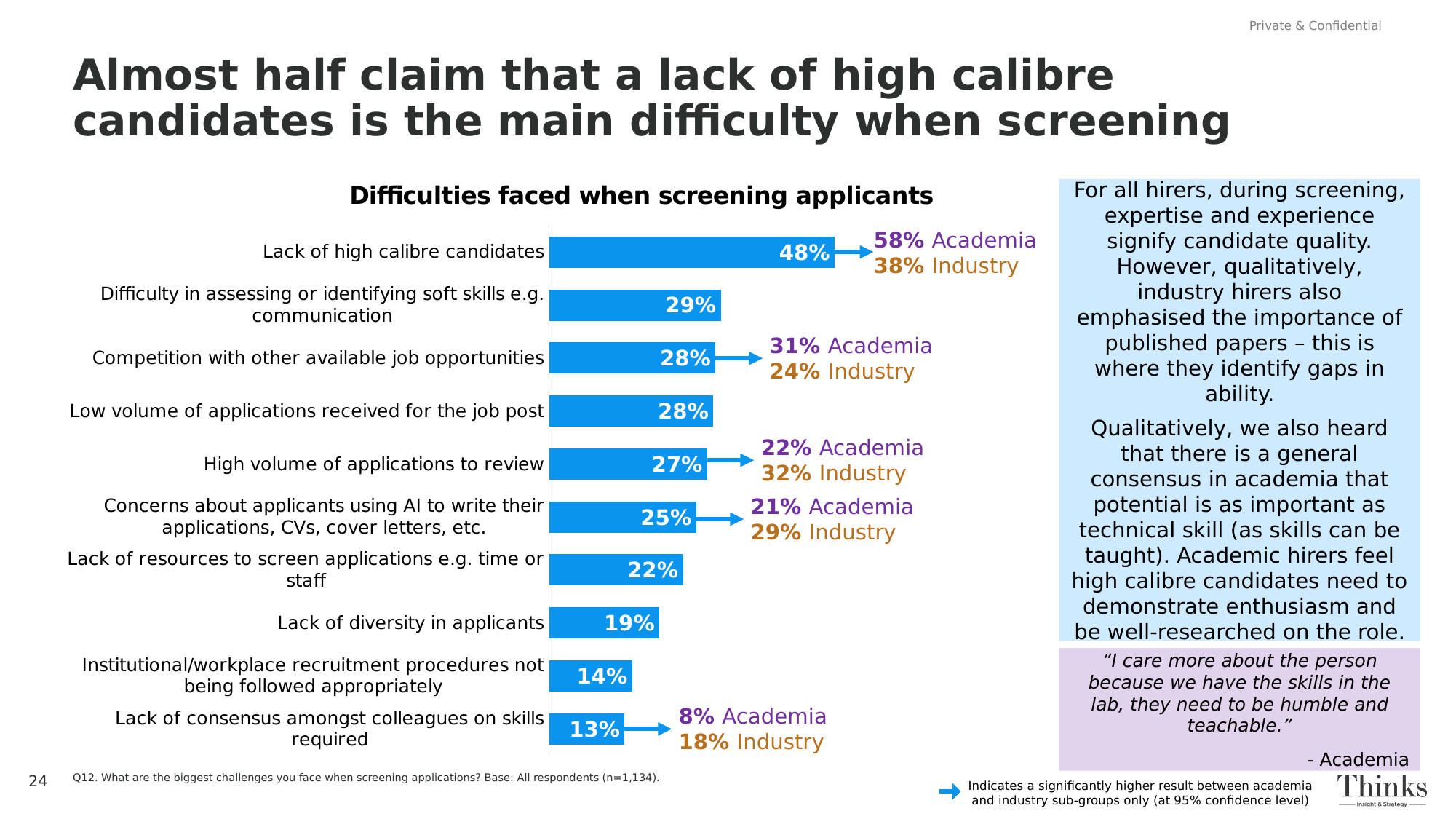

Private & Confidential
# Almost half claim that a lack of high calibre candidates is the main difficulty when screening

[unsupported chart]

For all hirers, during screening, expertise and experience signify candidate quality. However, qualitatively, industry hirers also emphasised the importance of published papers – this is where they identify gaps in ability.
Qualitatively, we also heard that there is a general consensus in academia that potential is as important as technical skill (as skills can be taught). Academic hirers feel high calibre candidates need to demonstrate enthusiasm and be well-researched on the role.
58% Academia
38% Industry
31% Academia
24% Industry

22% Academia
32% Industry
21% Academia
29% Industry
“I care more about the person because we have the skills in the lab, they need to be humble and teachable.”
- Academia
8% Academia
18% Industry
24
Q12. What are the biggest challenges you face when screening applications? Base: All respondents (n=1,134).

Indicates a significantly higher result between academia and industry sub-groups only (at 95% confidence level)